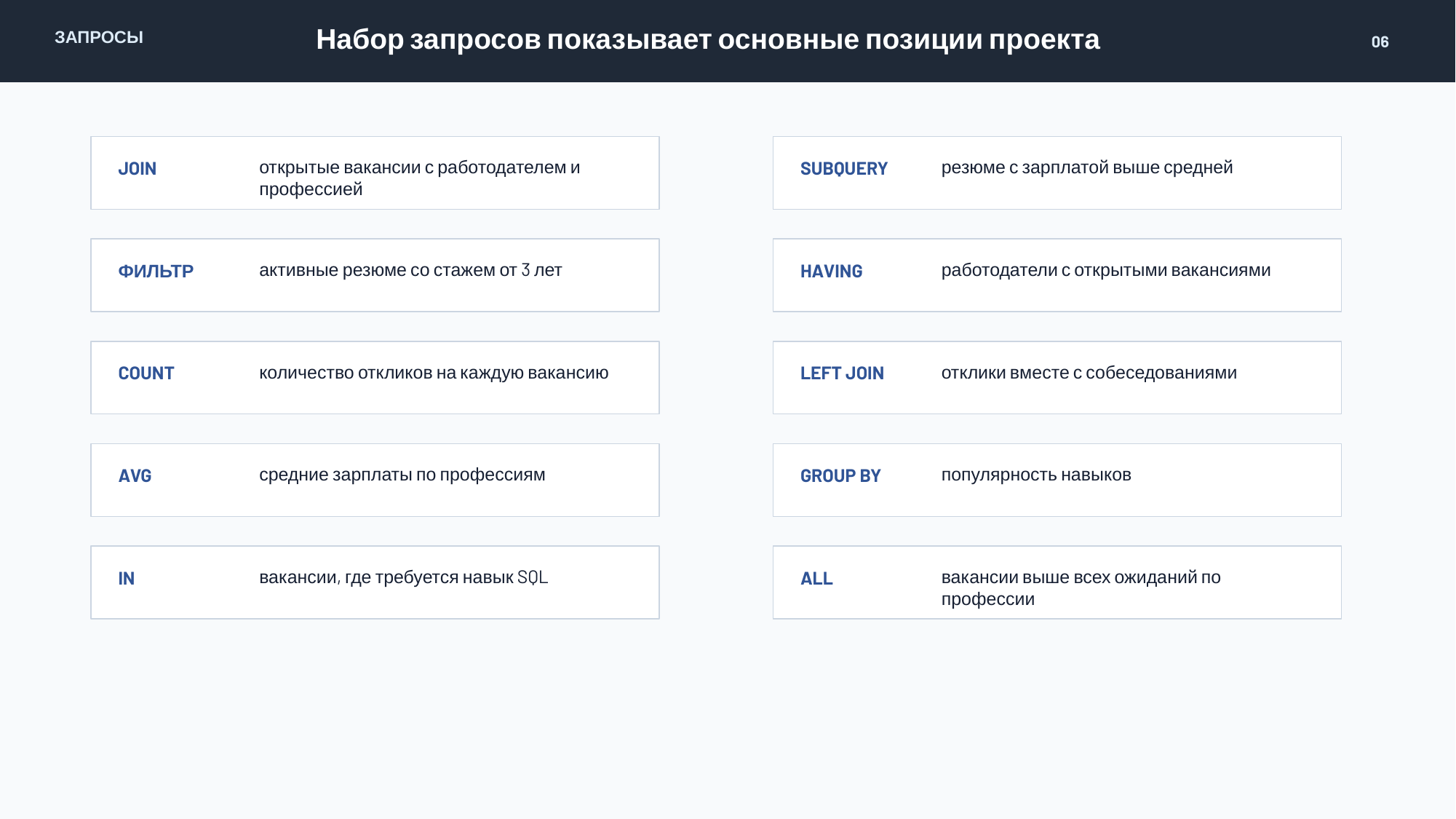

Набор запросов показывает основные позиции проекта
ЗАПРОСЫ
06

открытые вакансии с работодателем и профессией
резюме с зарплатой выше средней
JOIN
SUBQUERY

активные резюме со стажем от 3 лет
работодатели с открытыми вакансиями
ФИЛЬТР
HAVING

количество откликов на каждую вакансию
отклики вместе с собеседованиями
COUNT
LEFT JOIN

средние зарплаты по профессиям
популярность навыков
AVG
GROUP BY

вакансии, где требуется навык SQL
вакансии выше всех ожиданий по профессии
IN
ALL